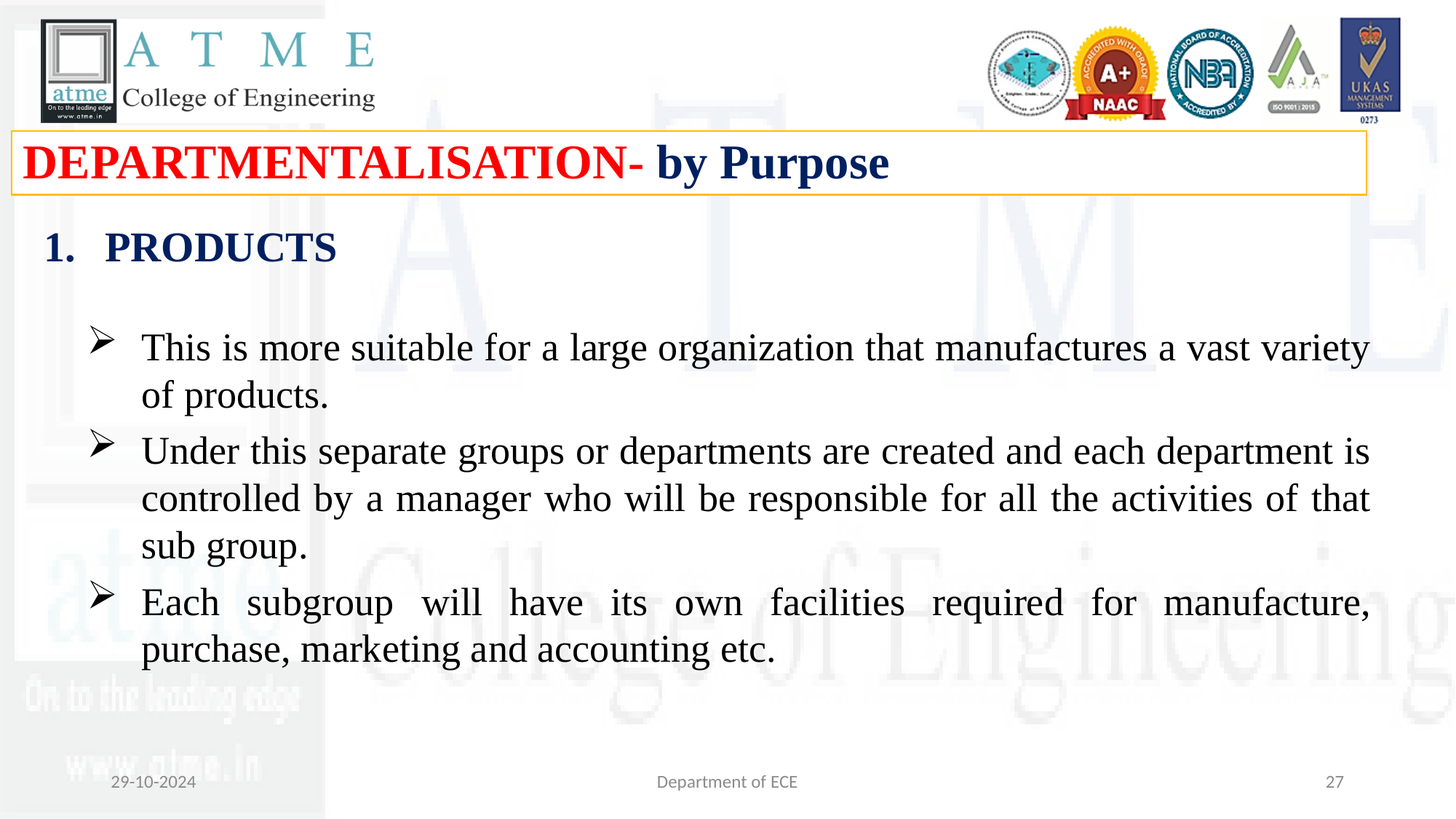

DEPARTMENTALISATION- by Purpose
PRODUCTS

This is more suitable for a large organization that manufactures a vast variety of products.
Under this separate groups or departments are created and each department is controlled by a manager who will be responsible for all the activities of that sub group.
Each subgroup will have its own facilities required for manufacture, purchase, marketing and accounting etc.
29-10-2024
Department of ECE
27